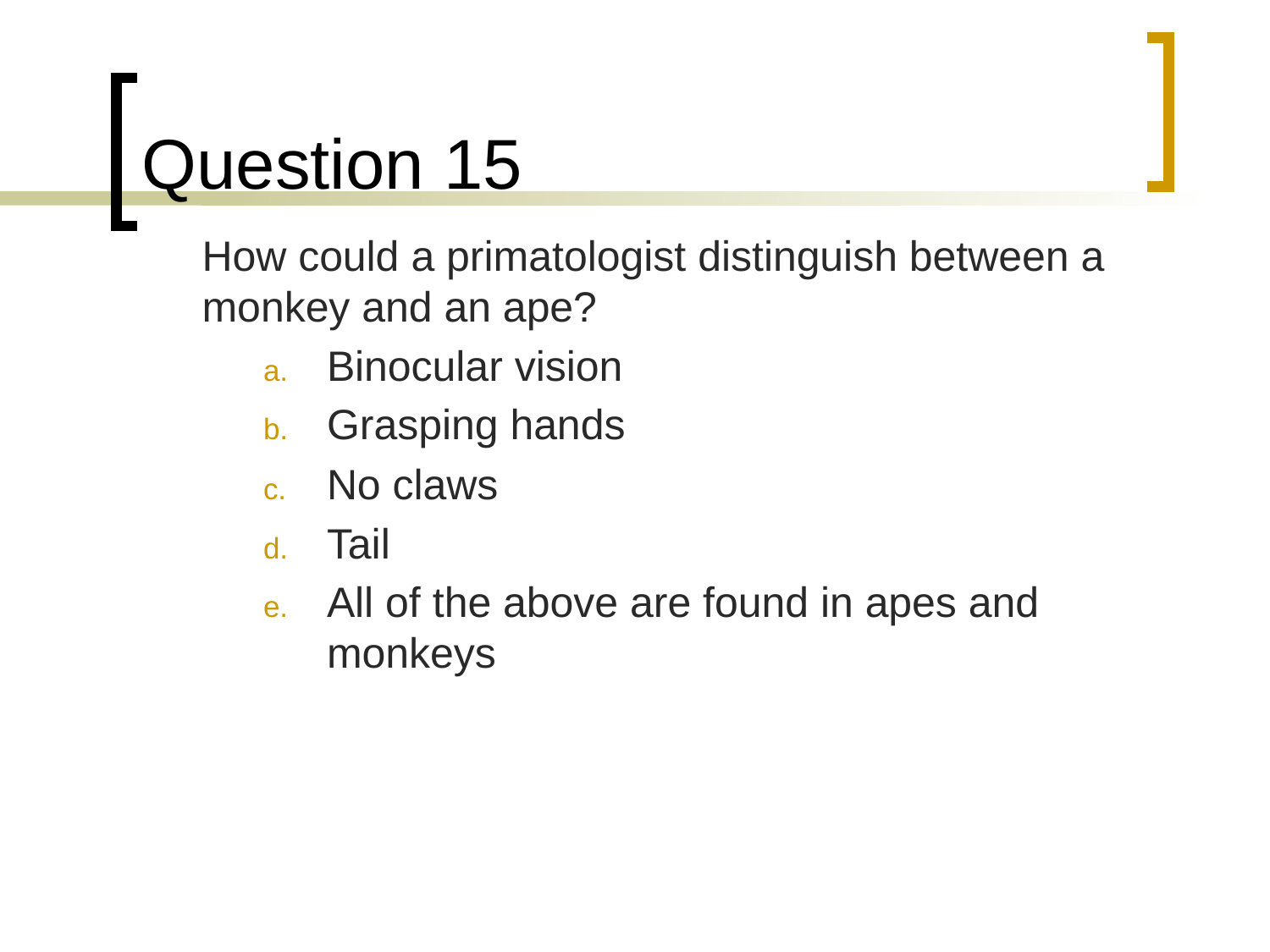

# Question 15
	How could a primatologist distinguish between a monkey and an ape?
Binocular vision
Grasping hands
No claws
Tail
All of the above are found in apes and monkeys